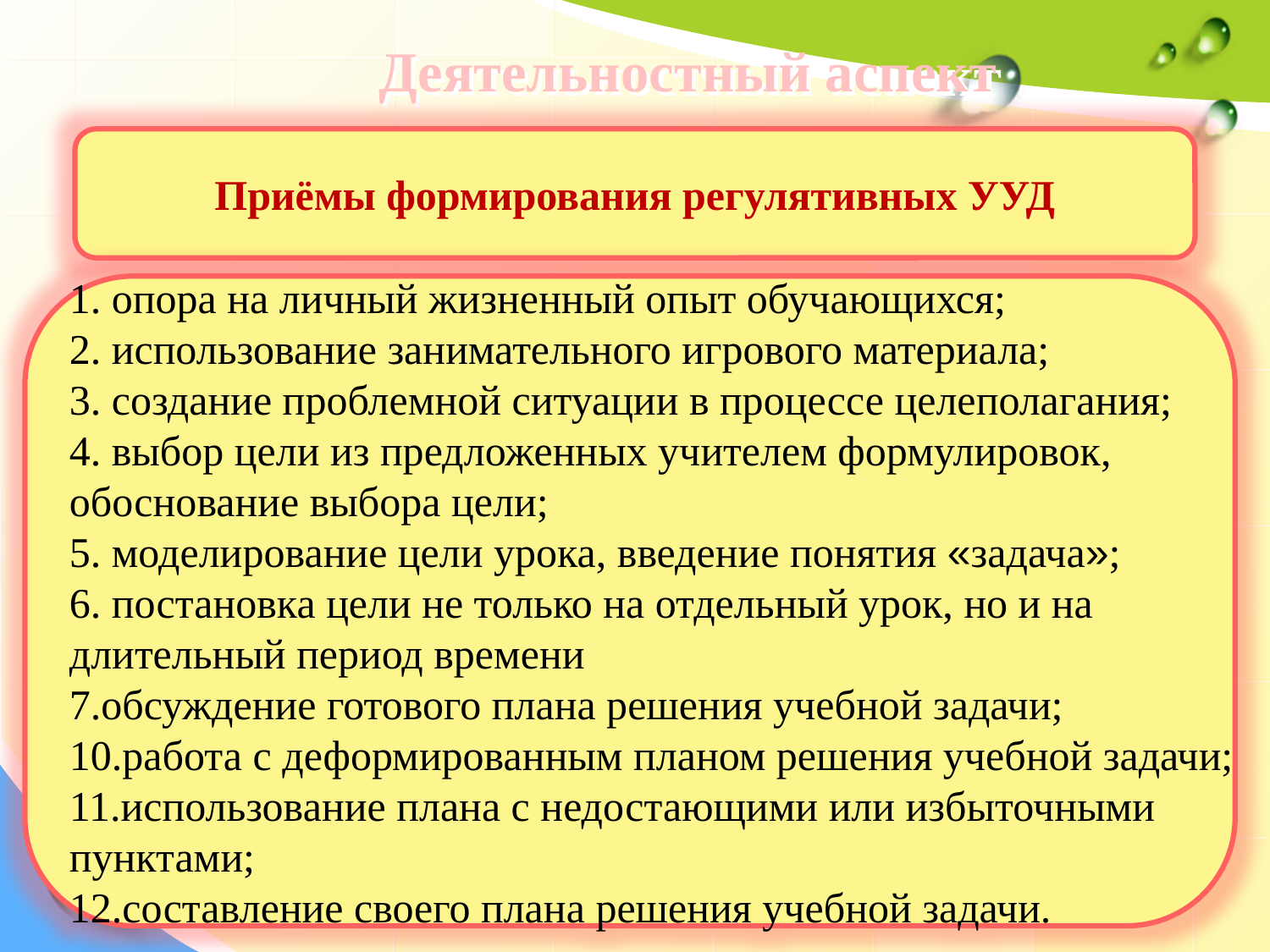

# Деятельностный аспект
Приёмы формирования регулятивных УУД
1. опора на личный жизненный опыт обучающихся;
2. использование занимательного игрового материала;
3. создание проблемной ситуации в процессе целеполагания;
4. выбор цели из предложенных учителем формулировок,
обоснование выбора цели;
5. моделирование цели урока, введение понятия «задача»;
6. постановка цели не только на отдельный урок, но и на
длительный период времени
7.обсуждение готового плана решения учебной задачи;
10.работа с деформированным планом решения учебной задачи;
11.использование плана с недостающими или избыточными
пунктами;
12.составление своего плана решения учебной задачи.